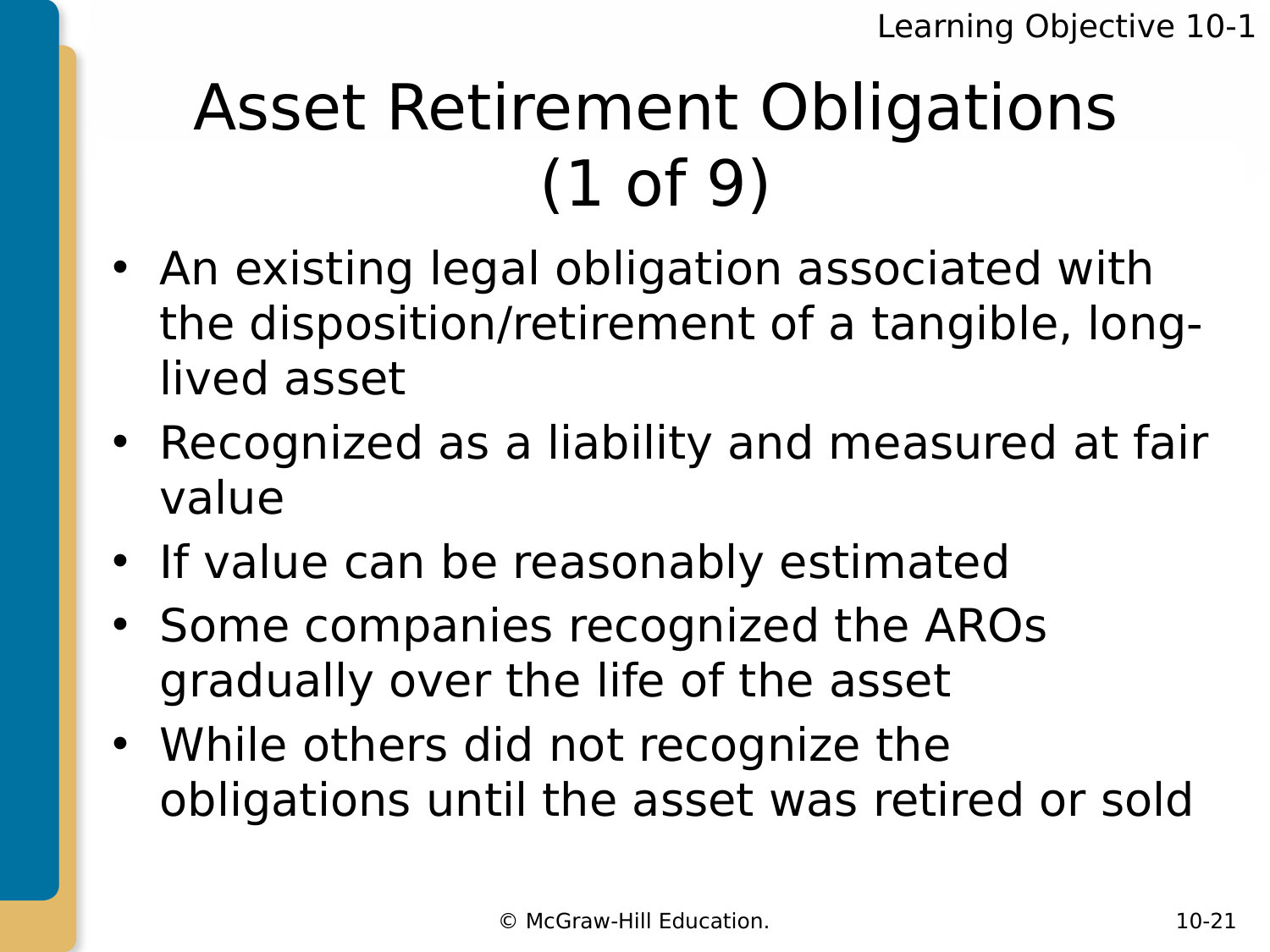

Learning Objective 10-1
# Asset Retirement Obligations (1 of 9)
An existing legal obligation associated with the disposition/retirement of a tangible, long-lived asset
Recognized as a liability and measured at fair value
If value can be reasonably estimated
Some companies recognized the AROs gradually over the life of the asset
While others did not recognize the obligations until the asset was retired or sold